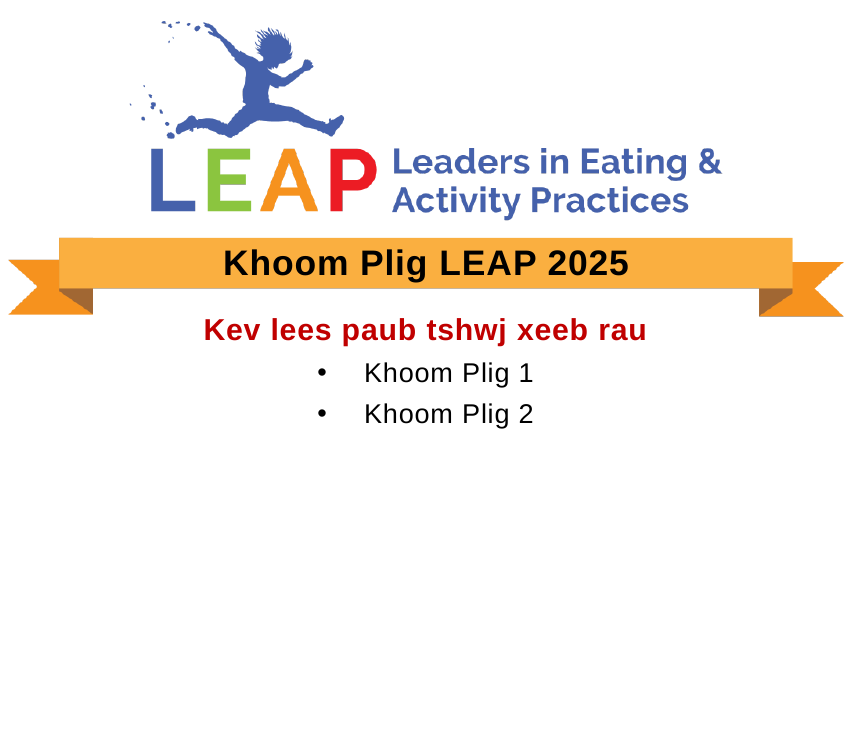

# Khoom Plig LEAP 2025
Kev lees paub tshwj xeeb rau
Khoom Plig 1
Khoom Plig 2